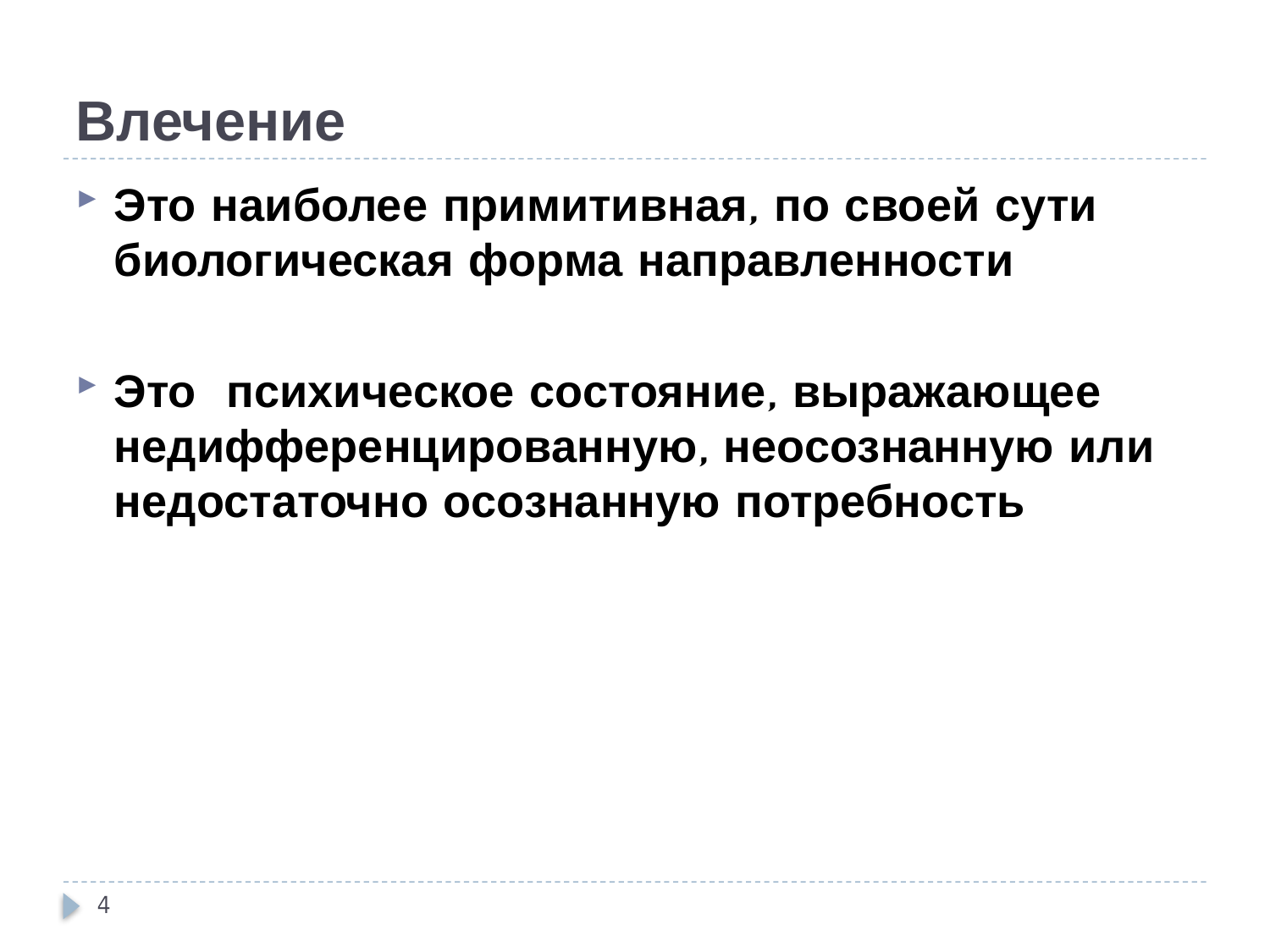

# Влечение
Это наиболее примитивная, по своей сути биологическая форма направленности

Это  психическое состояние, выражающее недифференцированную, неосознанную или недостаточно осознанную потребность
4